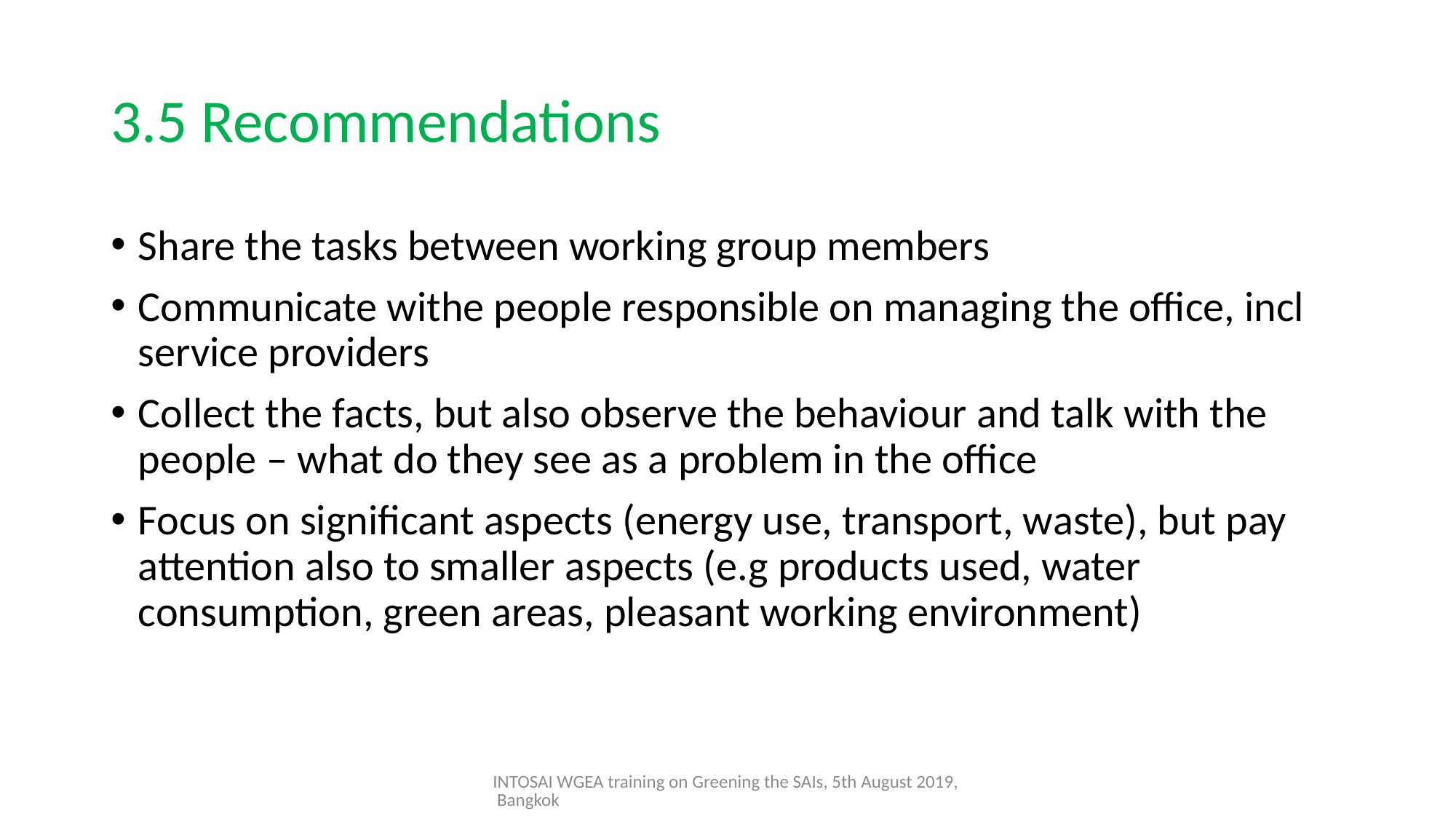

# 3.5 Recommendations
Share the tasks between working group members
Communicate withe people responsible on managing the office, incl service providers
Collect the facts, but also observe the behaviour and talk with the people – what do they see as a problem in the office
Focus on significant aspects (energy use, transport, waste), but pay attention also to smaller aspects (e.g products used, water consumption, green areas, pleasant working environment)
INTOSAI WGEA training on Greening the SAIs, 5th August 2019, Bangkok